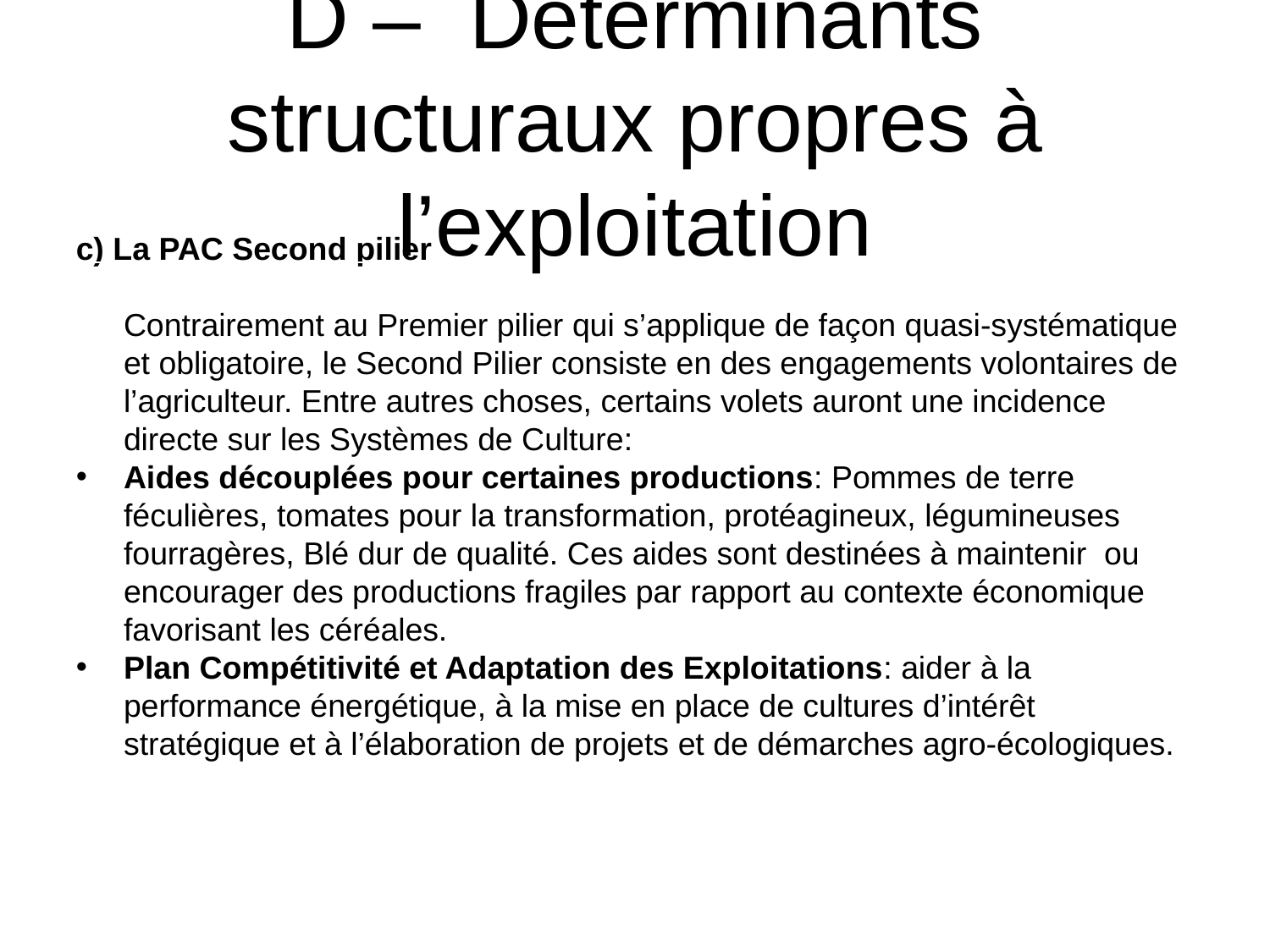

D –  Déterminants structuraux propres à l’exploitation
c) La PAC Second pilier

	Contrairement au Premier pilier qui s’applique de façon quasi-systématique et obligatoire, le Second Pilier consiste en des engagements volontaires de l’agriculteur. Entre autres choses, certains volets auront une incidence directe sur les Systèmes de Culture:
Aides découplées pour certaines productions: Pommes de terre féculières, tomates pour la transformation, protéagineux, légumineuses fourragères, Blé dur de qualité. Ces aides sont destinées à maintenir  ou encourager des productions fragiles par rapport au contexte économique favorisant les céréales.
Plan Compétitivité et Adaptation des Exploitations: aider à la performance énergétique, à la mise en place de cultures d’intérêt stratégique et à l’élaboration de projets et de démarches agro-écologiques.